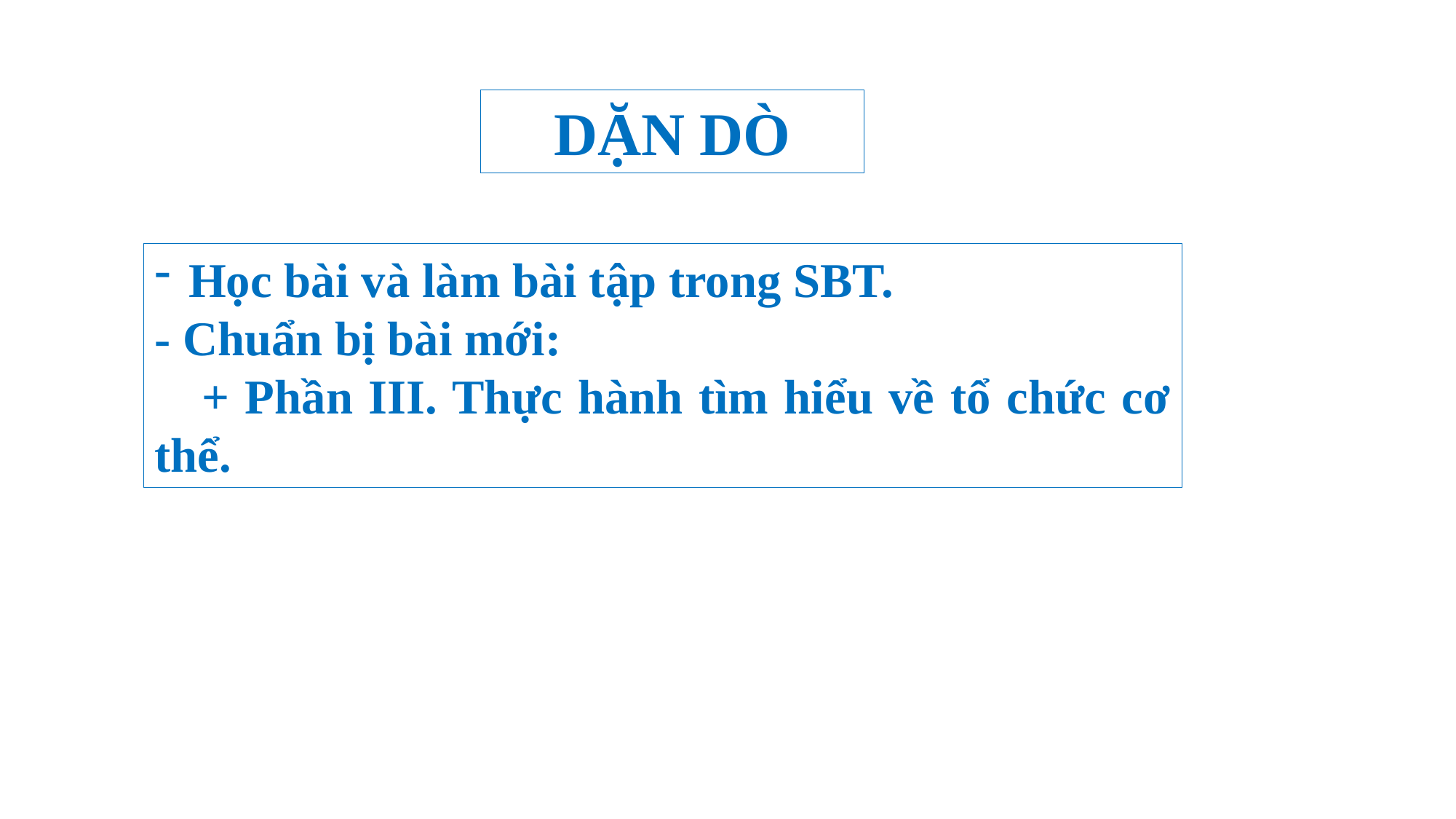

DẶN DÒ
Học bài và làm bài tập trong SBT.
- Chuẩn bị bài mới:
   + Phần III. Thực hành tìm hiểu về tổ chức cơ thể.